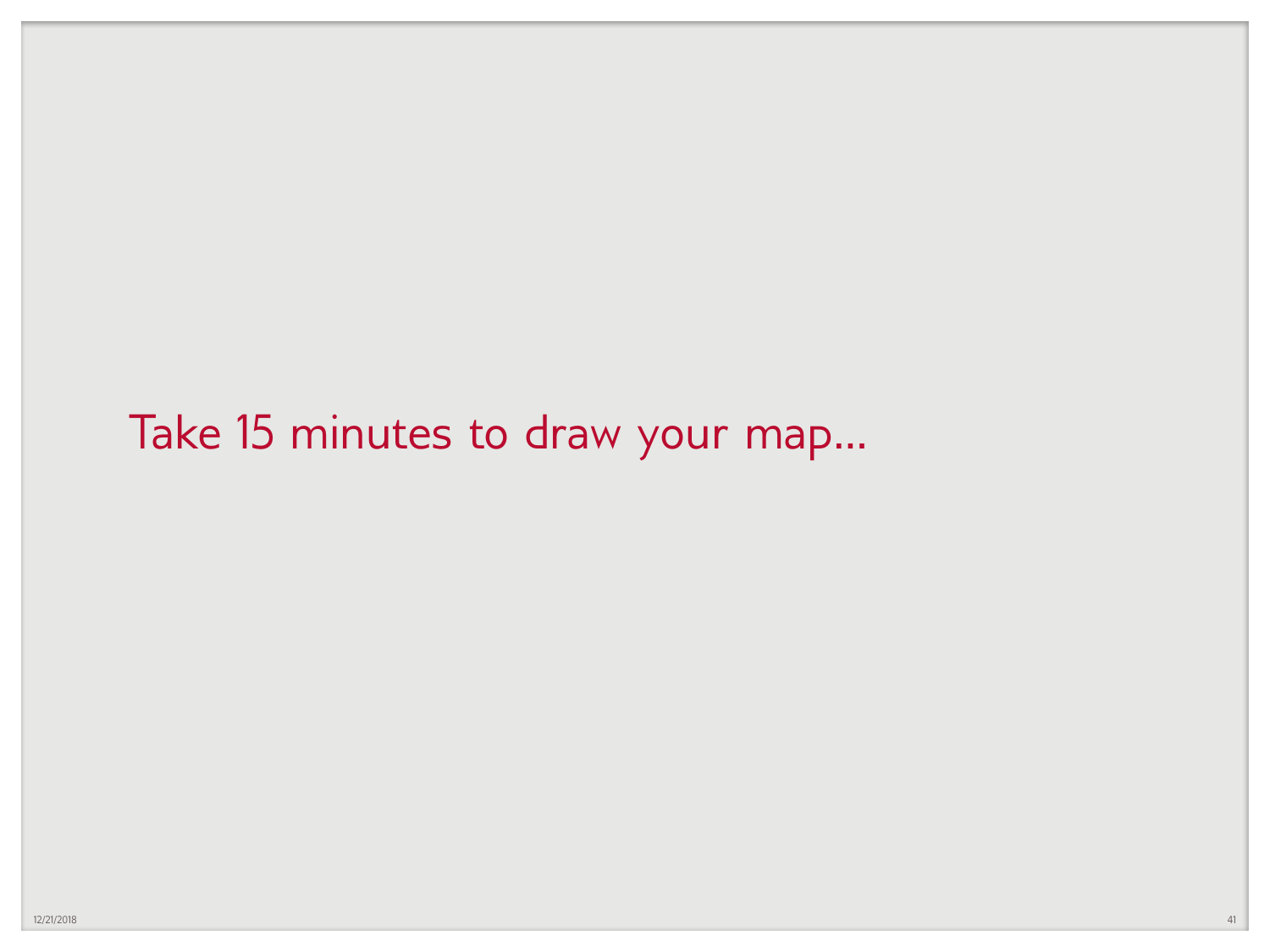

# Take 15 minutes to draw your map…
12/21/2018
41